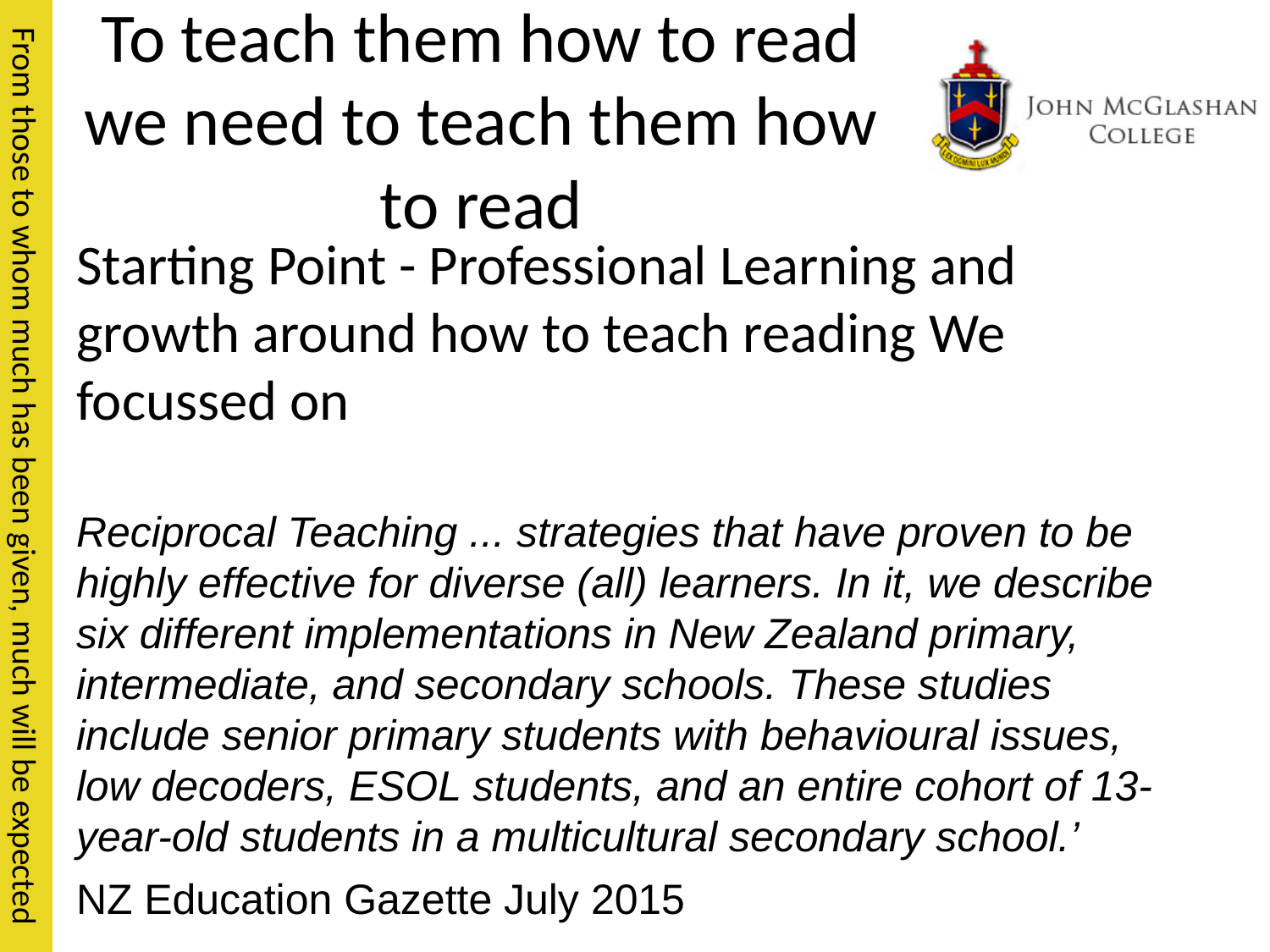

# To teach them how to read we need to teach them how to read
Starting Point - Professional Learning and growth around how to teach reading We focussed on

Reciprocal Teaching ... strategies that have proven to be highly effective for diverse (all) learners. In it, we describe six different implementations in New Zealand primary, intermediate, and secondary schools. These studies include senior primary students with behavioural issues, low decoders, ESOL students, and an entire cohort of 13-year-old students in a multicultural secondary school.’
NZ Education Gazette July 2015